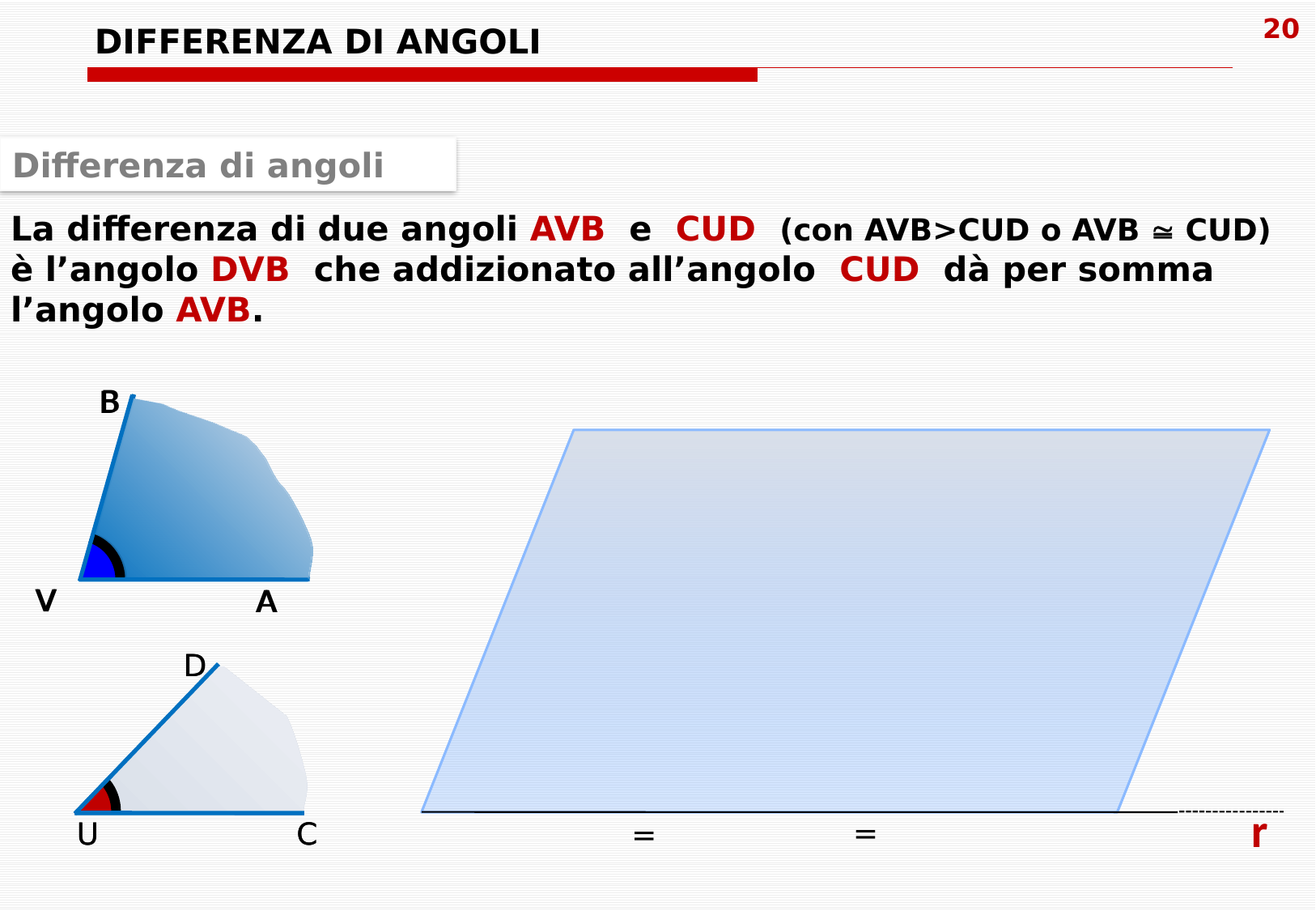

DIFFERENZA DI ANGOLI
Differenza di angoli
La differenza di due angoli AVB  e  CUD  (con AVB>CUD o AVB ≅ CUD) è l’angolo DVB  che addizionato all’angolo  CUD  dà per somma l’angolo AVB.
B

V
A
B

V
A

r
D

U
C
D

U
C

=
=